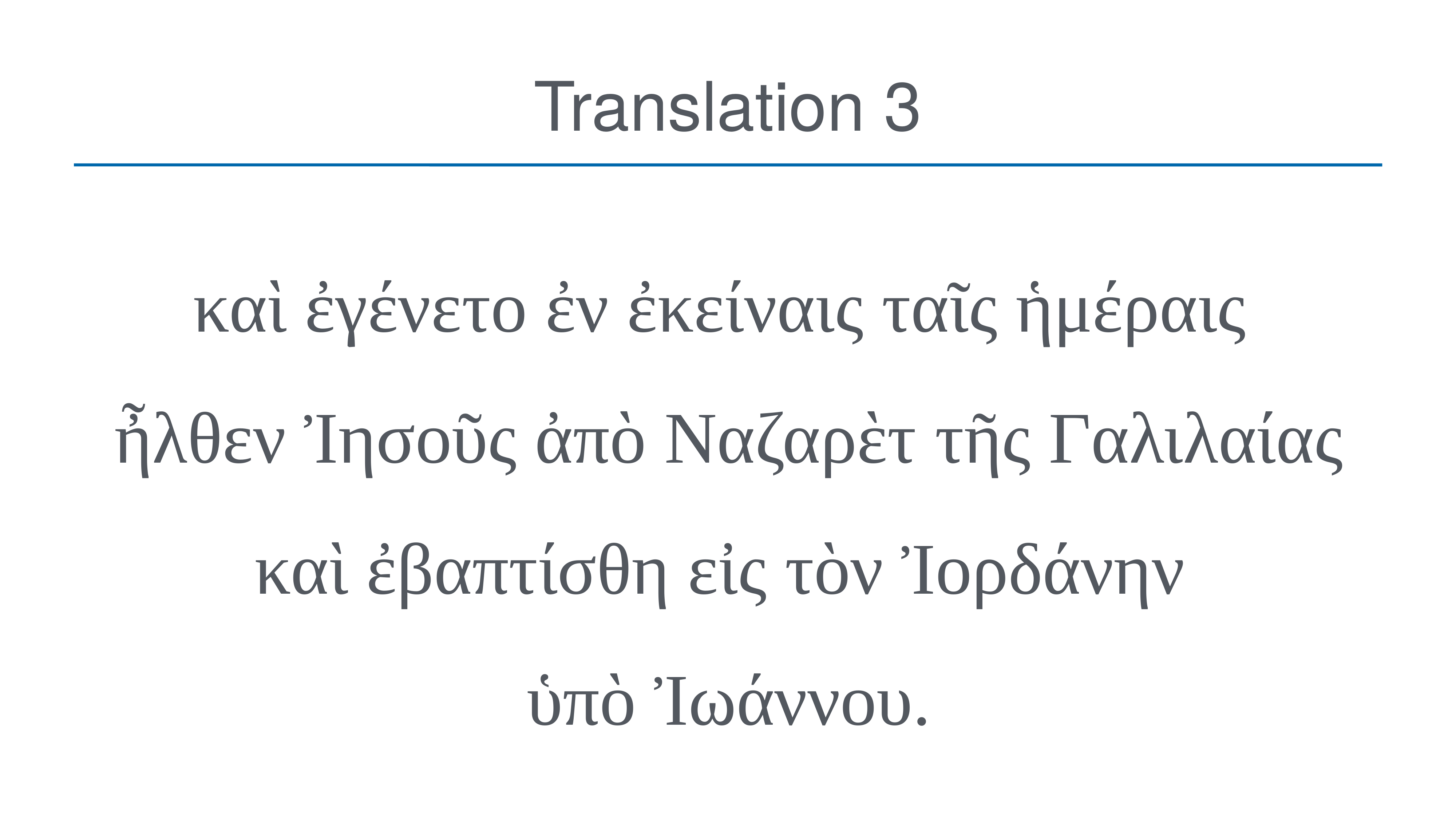

# Translation 3
καὶ ἐγένετο ἐν ἐκείναις ταῖς ἡμέραις
ἦλθεν Ἰησοῦς ἀπὸ Ναζαρὲτ τῆς Γαλιλαίας καὶ ἐβαπτίσθη εἰς τὸν Ἰορδάνην
ὑπὸ Ἰωάννου.